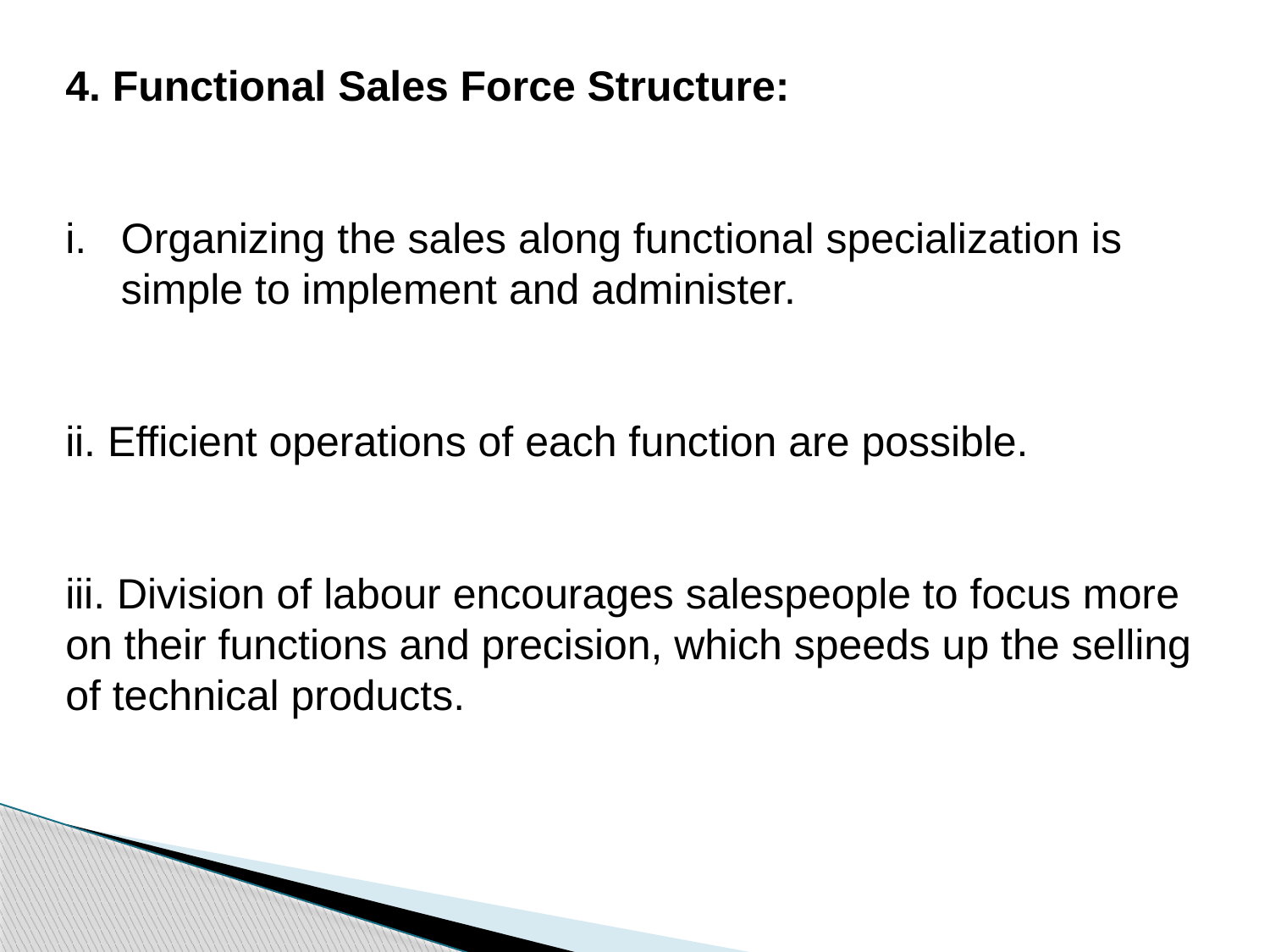

4. Functional Sales Force Structure:

Organizing the sales along functional specialization is simple to implement and administer.

ii. Efficient operations of each function are possible.

iii. Division of labour encourages salespeople to focus more on their functions and precision, which speeds up the selling of technical products.